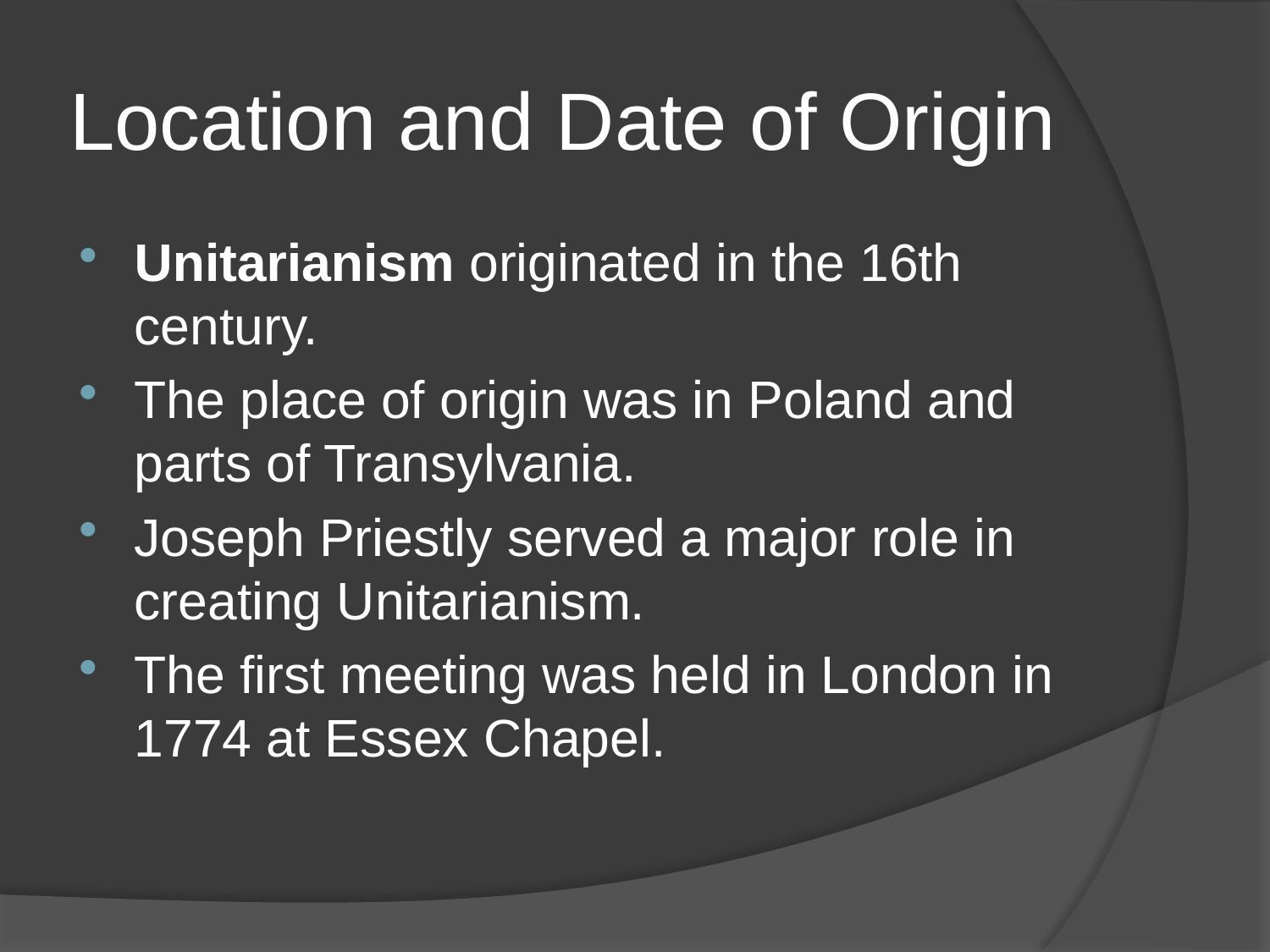

# Location and Date of Origin
Unitarianism originated in the 16th century.
The place of origin was in Poland and parts of Transylvania.
Joseph Priestly served a major role in creating Unitarianism.
The first meeting was held in London in 1774 at Essex Chapel.